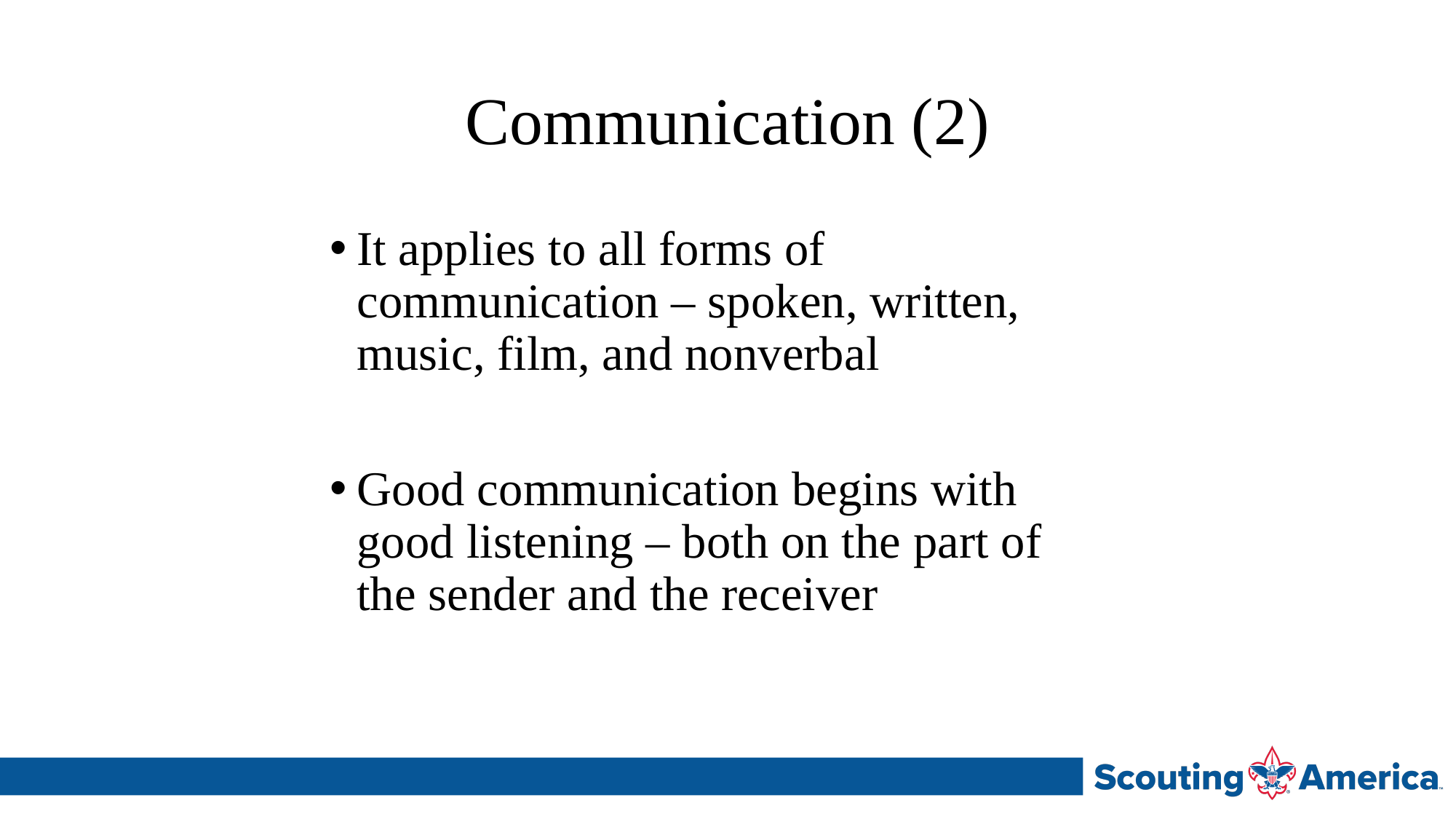

# Communication (2)
It applies to all forms of communication – spoken, written, music, film, and nonverbal

Good communication begins with good listening – both on the part of the sender and the receiver